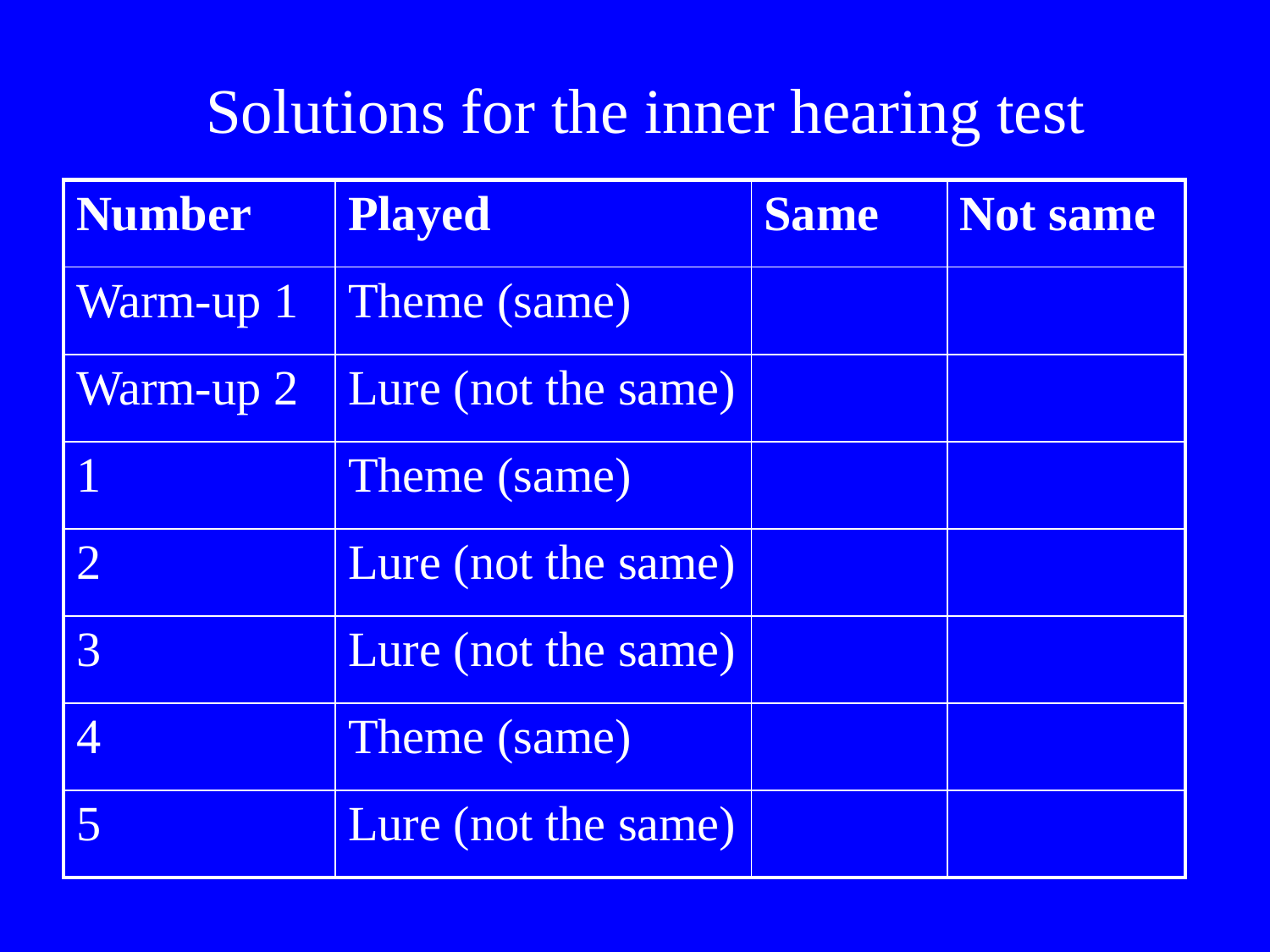

Solutions for the inner hearing test
| Number | Played | Same | Not same |
| --- | --- | --- | --- |
| Warm-up 1 | Theme (same) |  |  |
| Warm-up 2 | Lure (not the same) |  |  |
| 1 | Theme (same) |  |  |
| 2 | Lure (not the same) |  |  |
| 3 | Lure (not the same) |  |  |
| 4 | Theme (same) |  |  |
| 5 | Lure (not the same) |  |  |